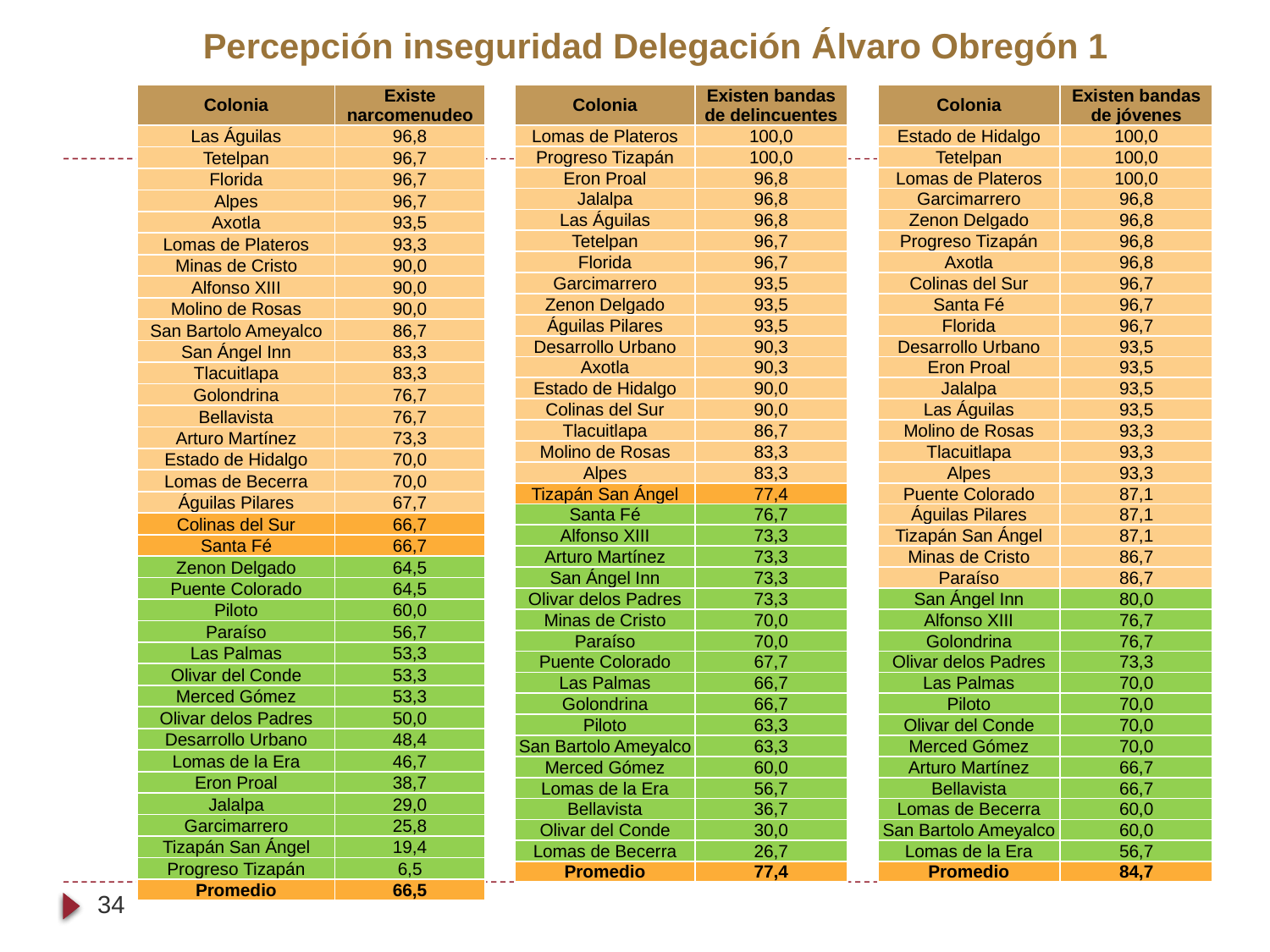

# Percepción inseguridad Delegación Álvaro Obregón 1
| Colonia | Existen bandas de delincuentes |
| --- | --- |
| Lomas de Plateros | 100,0 |
| Progreso Tizapán | 100,0 |
| Eron Proal | 96,8 |
| Jalalpa | 96,8 |
| Las Águilas | 96,8 |
| Tetelpan | 96,7 |
| Florida | 96,7 |
| Garcimarrero | 93,5 |
| Zenon Delgado | 93,5 |
| Águilas Pilares | 93,5 |
| Desarrollo Urbano | 90,3 |
| Axotla | 90,3 |
| Estado de Hidalgo | 90,0 |
| Colinas del Sur | 90,0 |
| Tlacuitlapa | 86,7 |
| Molino de Rosas | 83,3 |
| Alpes | 83,3 |
| Tizapán San Ángel | 77,4 |
| Santa Fé | 76,7 |
| Alfonso XIII | 73,3 |
| Arturo Martínez | 73,3 |
| San Ángel Inn | 73,3 |
| Olivar delos Padres | 73,3 |
| Minas de Cristo | 70,0 |
| Paraíso | 70,0 |
| Puente Colorado | 67,7 |
| Las Palmas | 66,7 |
| Golondrina | 66,7 |
| Piloto | 63,3 |
| San Bartolo Ameyalco | 63,3 |
| Merced Gómez | 60,0 |
| Lomas de la Era | 56,7 |
| Bellavista | 36,7 |
| Olivar del Conde | 30,0 |
| Lomas de Becerra | 26,7 |
| Promedio | 77,4 |
| Colonia | Existen bandas de jóvenes |
| --- | --- |
| Estado de Hidalgo | 100,0 |
| Tetelpan | 100,0 |
| Lomas de Plateros | 100,0 |
| Garcimarrero | 96,8 |
| Zenon Delgado | 96,8 |
| Progreso Tizapán | 96,8 |
| Axotla | 96,8 |
| Colinas del Sur | 96,7 |
| Santa Fé | 96,7 |
| Florida | 96,7 |
| Desarrollo Urbano | 93,5 |
| Eron Proal | 93,5 |
| Jalalpa | 93,5 |
| Las Águilas | 93,5 |
| Molino de Rosas | 93,3 |
| Tlacuitlapa | 93,3 |
| Alpes | 93,3 |
| Puente Colorado | 87,1 |
| Águilas Pilares | 87,1 |
| Tizapán San Ángel | 87,1 |
| Minas de Cristo | 86,7 |
| Paraíso | 86,7 |
| San Ángel Inn | 80,0 |
| Alfonso XIII | 76,7 |
| Golondrina | 76,7 |
| Olivar delos Padres | 73,3 |
| Las Palmas | 70,0 |
| Piloto | 70,0 |
| Olivar del Conde | 70,0 |
| Merced Gómez | 70,0 |
| Arturo Martínez | 66,7 |
| Bellavista | 66,7 |
| Lomas de Becerra | 60,0 |
| San Bartolo Ameyalco | 60,0 |
| Lomas de la Era | 56,7 |
| Promedio | 84,7 |
| Colonia | Existe narcomenudeo |
| --- | --- |
| Las Águilas | 96,8 |
| Tetelpan | 96,7 |
| Florida | 96,7 |
| Alpes | 96,7 |
| Axotla | 93,5 |
| Lomas de Plateros | 93,3 |
| Minas de Cristo | 90,0 |
| Alfonso XIII | 90,0 |
| Molino de Rosas | 90,0 |
| San Bartolo Ameyalco | 86,7 |
| San Ángel Inn | 83,3 |
| Tlacuitlapa | 83,3 |
| Golondrina | 76,7 |
| Bellavista | 76,7 |
| Arturo Martínez | 73,3 |
| Estado de Hidalgo | 70,0 |
| Lomas de Becerra | 70,0 |
| Águilas Pilares | 67,7 |
| Colinas del Sur | 66,7 |
| Santa Fé | 66,7 |
| Zenon Delgado | 64,5 |
| Puente Colorado | 64,5 |
| Piloto | 60,0 |
| Paraíso | 56,7 |
| Las Palmas | 53,3 |
| Olivar del Conde | 53,3 |
| Merced Gómez | 53,3 |
| Olivar delos Padres | 50,0 |
| Desarrollo Urbano | 48,4 |
| Lomas de la Era | 46,7 |
| Eron Proal | 38,7 |
| Jalalpa | 29,0 |
| Garcimarrero | 25,8 |
| Tizapán San Ángel | 19,4 |
| Progreso Tizapán | 6,5 |
| Promedio | 66,5 |
34